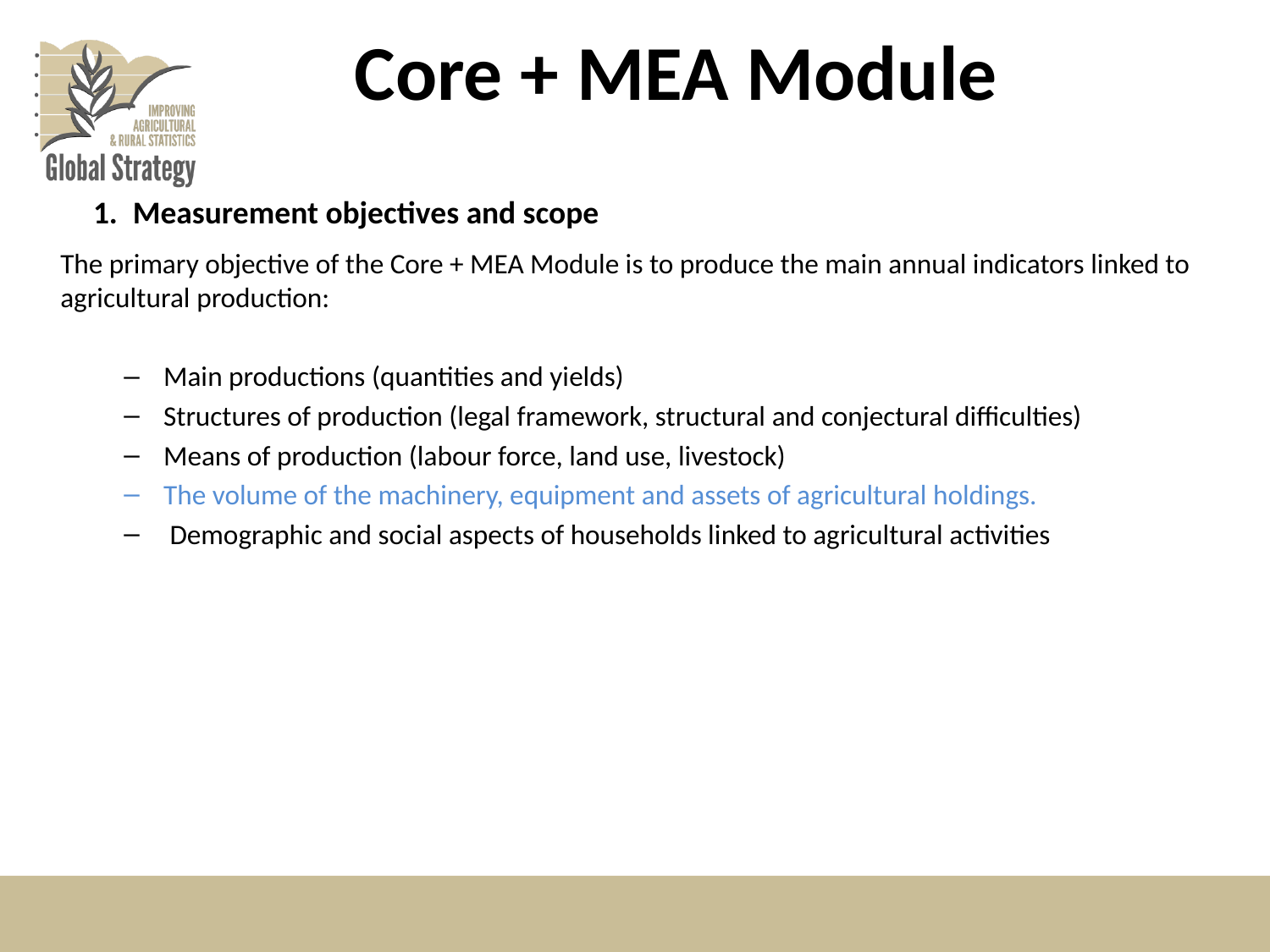

# Core + MEA Module
Measurement objectives and scope
The primary objective of the Core + MEA Module is to produce the main annual indicators linked to agricultural production:

Main productions (quantities and yields)
Structures of production (legal framework, structural and conjectural difficulties)
Means of production (labour force, land use, livestock)
The volume of the machinery, equipment and assets of agricultural holdings.
 Demographic and social aspects of households linked to agricultural activities